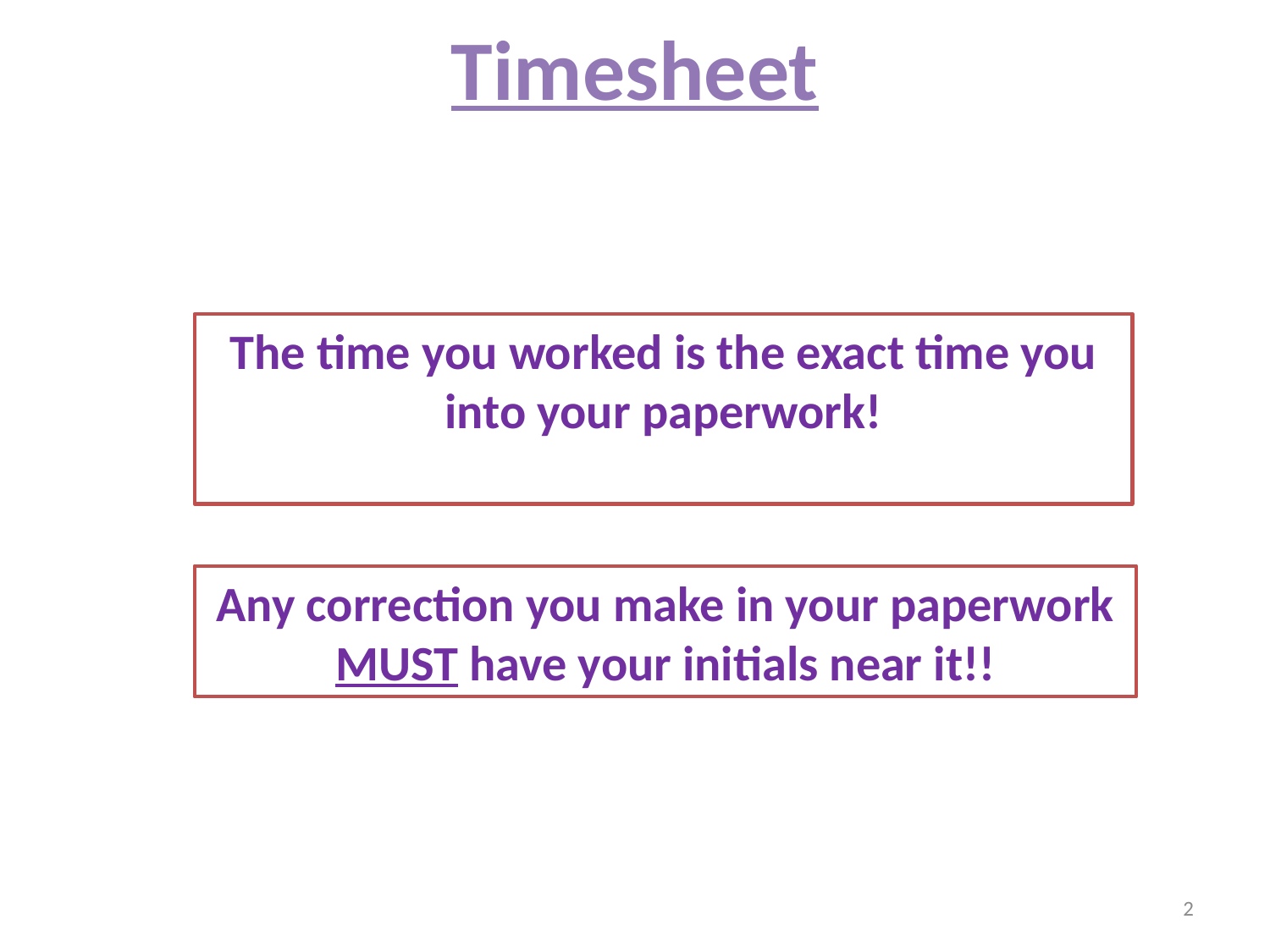

# Timesheet
The time you worked is the exact time you into your paperwork!

Any correction you make in your paperwork MUST have your initials near it!!
2